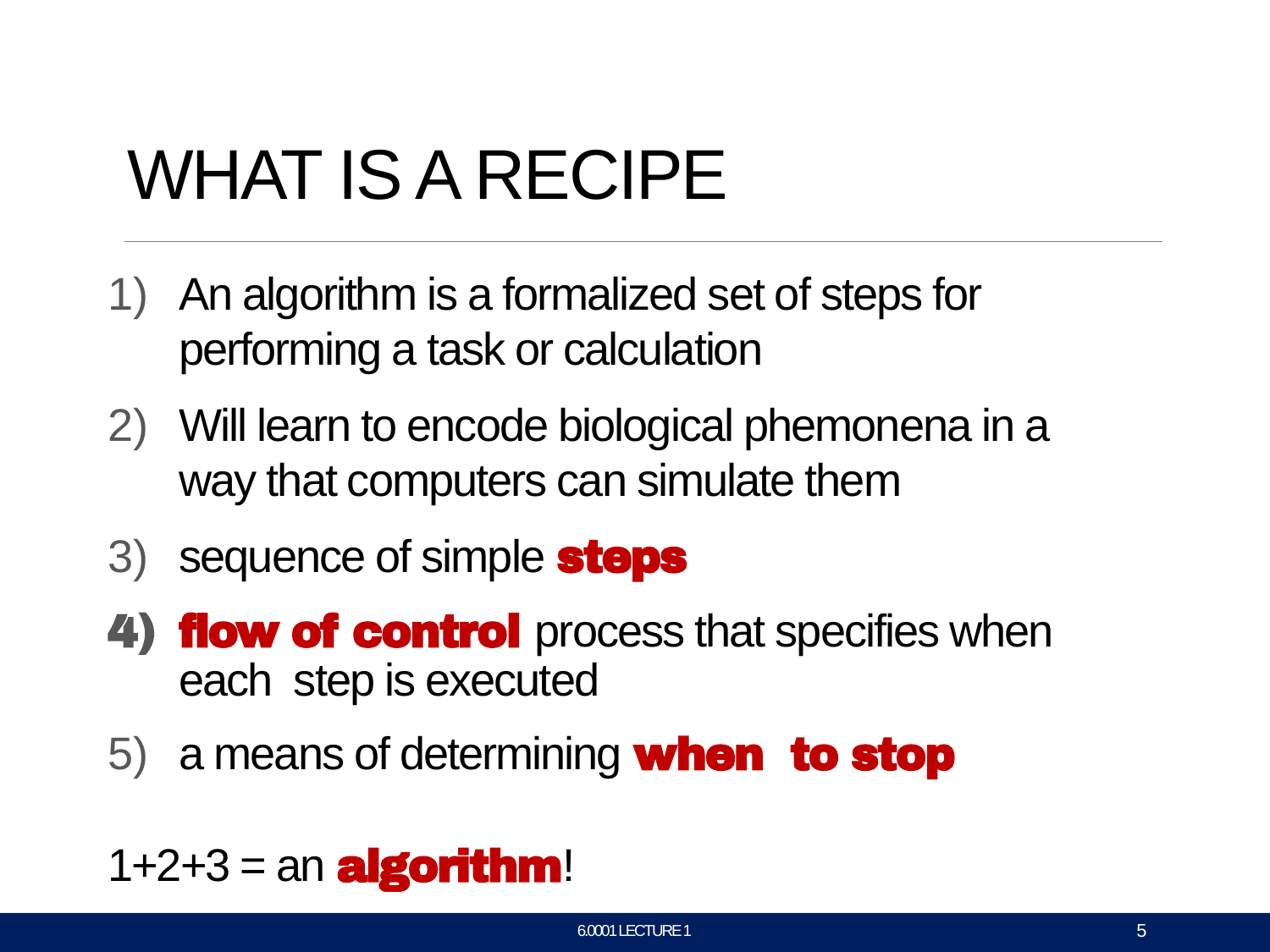

# WHAT IS A RECIPE

An algorithm is a formalized set of steps for performing a task or calculation
Will learn to encode biological phemonena in a way that computers can simulate them
sequence of simple steps
flow of control process that specifies when each  step is executed
a means of determining when  to stop

1+2+3 = an algorithm!
5
6.0001 LECTURE 1